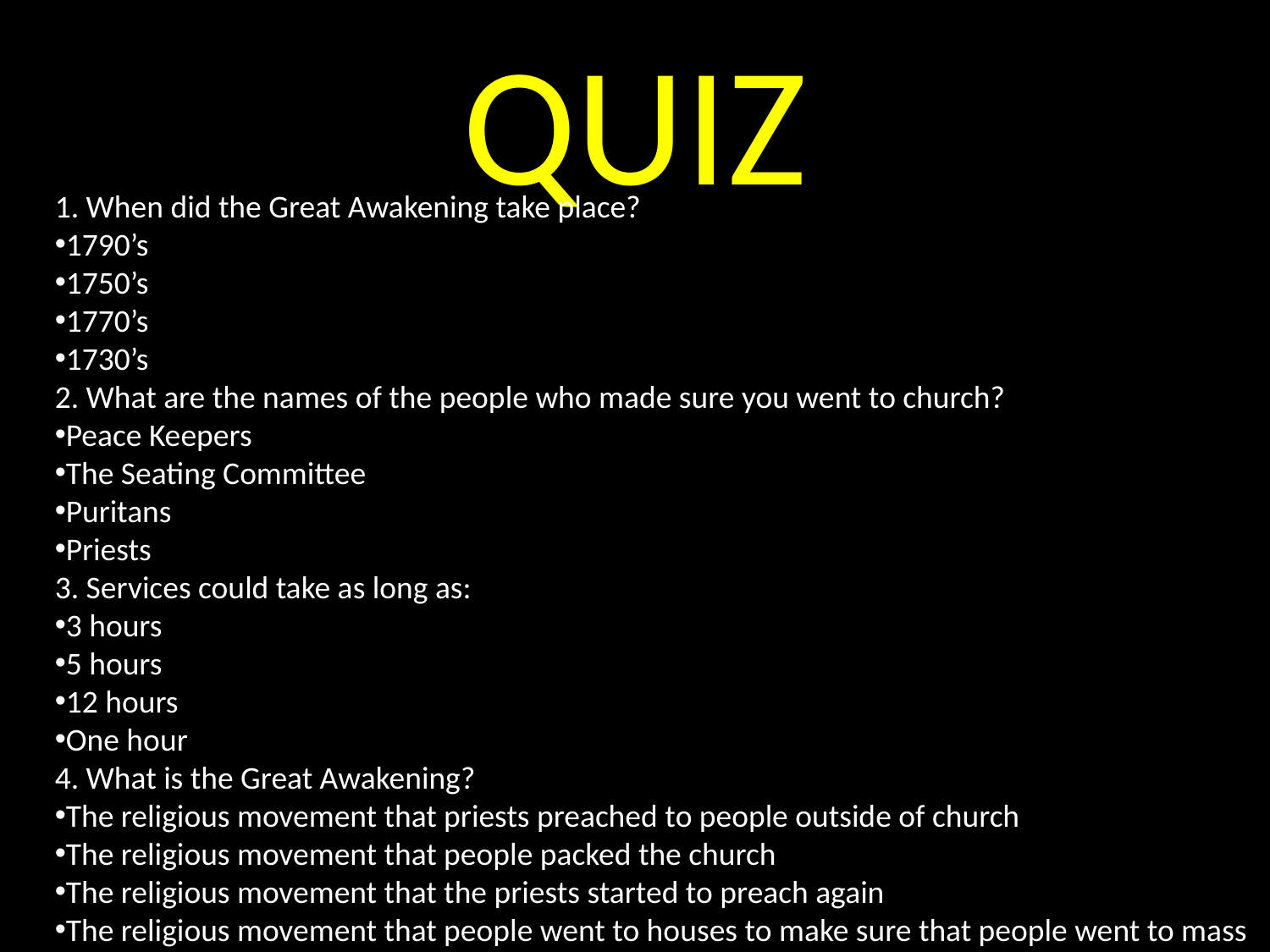

# QUIZ
1. When did the Great Awakening take place?
1790’s
1750’s
1770’s
1730’s
2. What are the names of the people who made sure you went to church?
Peace Keepers
The Seating Committee
Puritans
Priests
3. Services could take as long as:
3 hours
5 hours
12 hours
One hour
4. What is the Great Awakening?
The religious movement that priests preached to people outside of church
The religious movement that people packed the church
The religious movement that the priests started to preach again
The religious movement that people went to houses to make sure that people went to mass